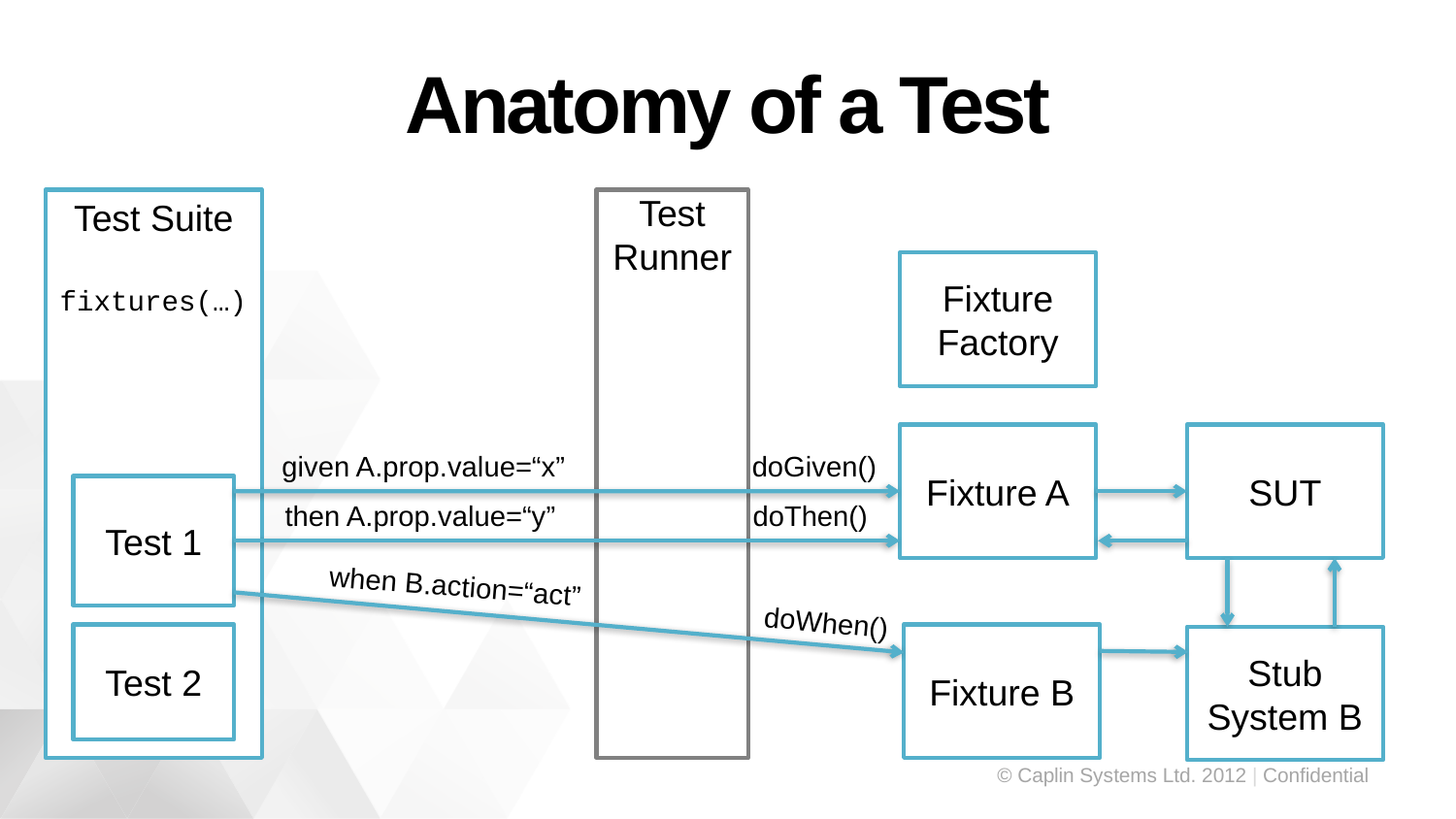

# Anatomy of a Test

Test Suite

fixtures(…)

Test Runner

Fixture
Factory
Fixture A
SUT
given A.prop.value=“x”
doGiven()
Test 1
then A.prop.value=“y”
doThen()
when B.action=“act”
doWhen()
Test 2
Fixture B
Stub System B